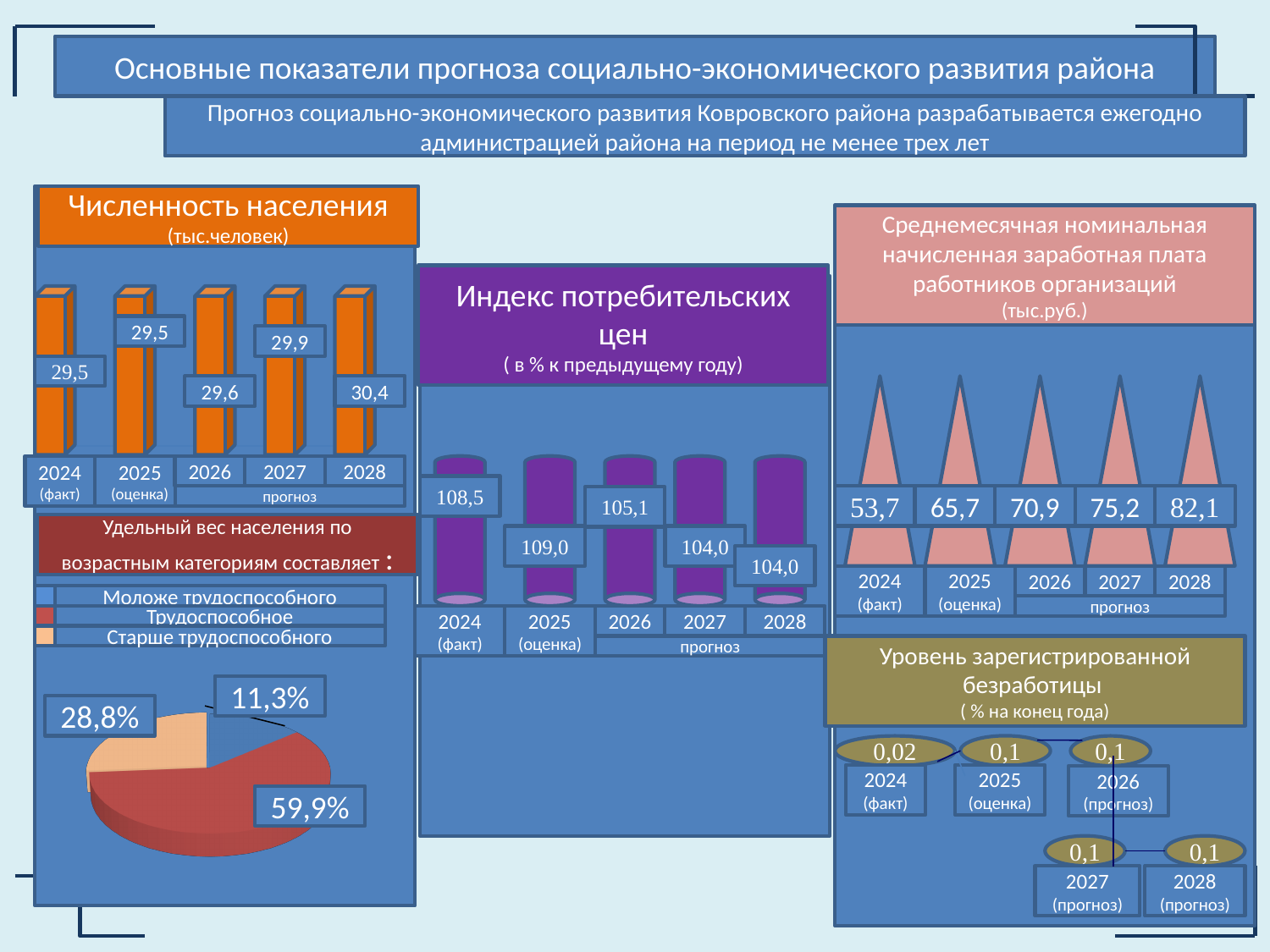

Основные показатели прогноза социально-экономического развития района
Прогноз социально-экономического развития Ковровского района разрабатывается ежегодно администрацией района на период не менее трех лет

Численность населения
(тыс.человек)
Среднемесячная номинальная начисленная заработная плата работников организаций
(тыс.руб.)

Индекс потребительских цен
( в % к предыдущему году)

29,5
29,9
29,5
29,6
30,4

2024
(факт)
2025
(оценка)
2026
2027
2028

108,5
прогноз
53,7
65,7
70,9
75,2
82,1
105,1
Удельный вес населения по возрастным категориям составляет :
109,0
104,0
104,0
2024
(факт)
2025
(оценка)
2026
2027
2028

Моложе трудоспособного
прогноз

Трудоспособное
2024
(факт)
2025
(оценка)
2026
2027
2028

Старше трудоспособного
прогноз
Уровень зарегистрированной безработицы
( % на конец года)

[unsupported chart]

11,3%
28,8%
0,1
0,02
0,1
2024
(факт)
2025
(оценка)
2026
(прогноз)
59,9%
0,1
0,1
2027
(прогноз)
2028
(прогноз)